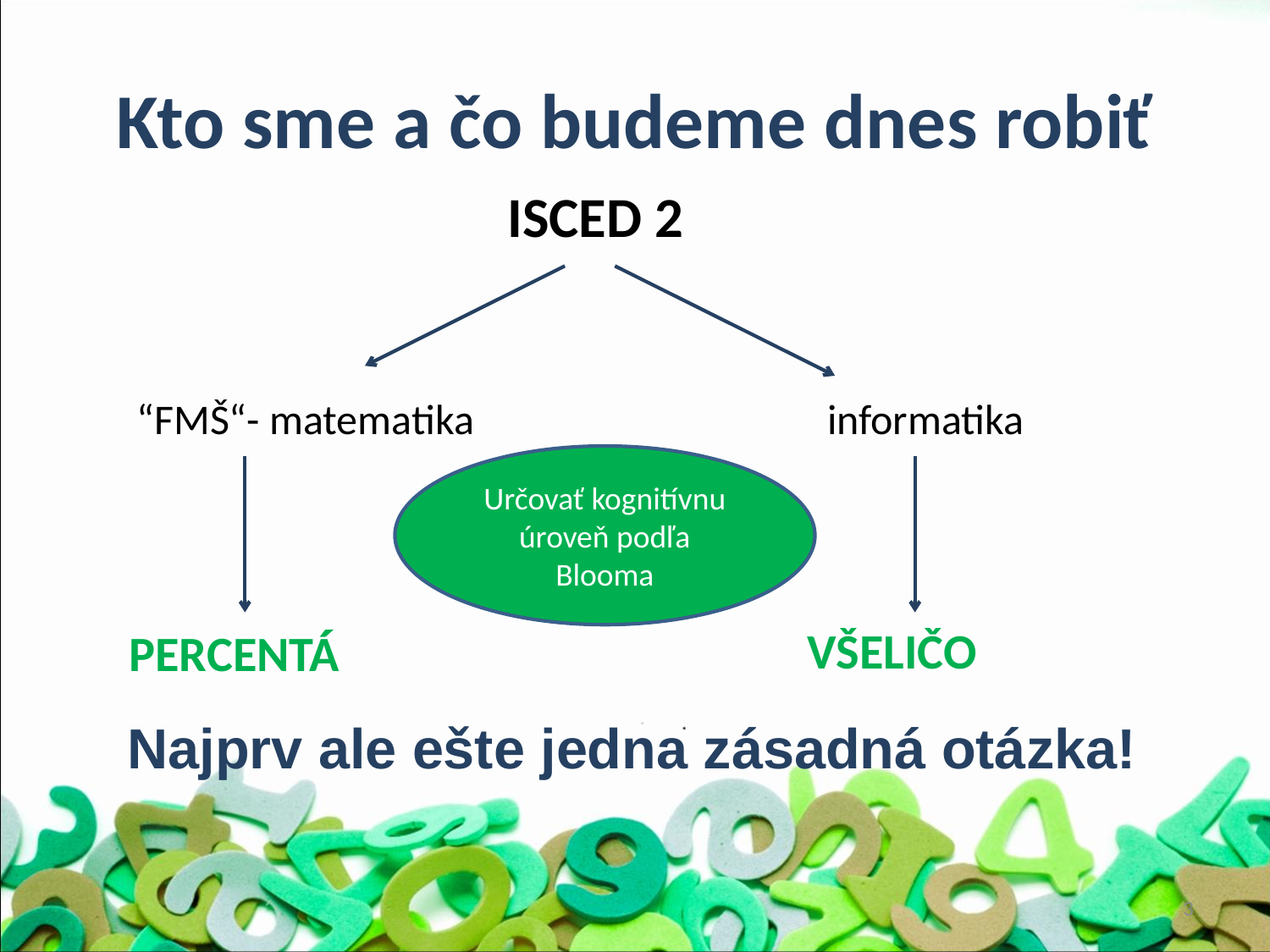

# Kto sme a čo budeme dnes robiť
ISCED 2

 “FMŠ“- matematika
informatika
Určovať kognitívnu úroveň podľa Blooma
VŠELIČO
PERCENTÁ
Najprv ale ešte jedna zásadná otázka!
3